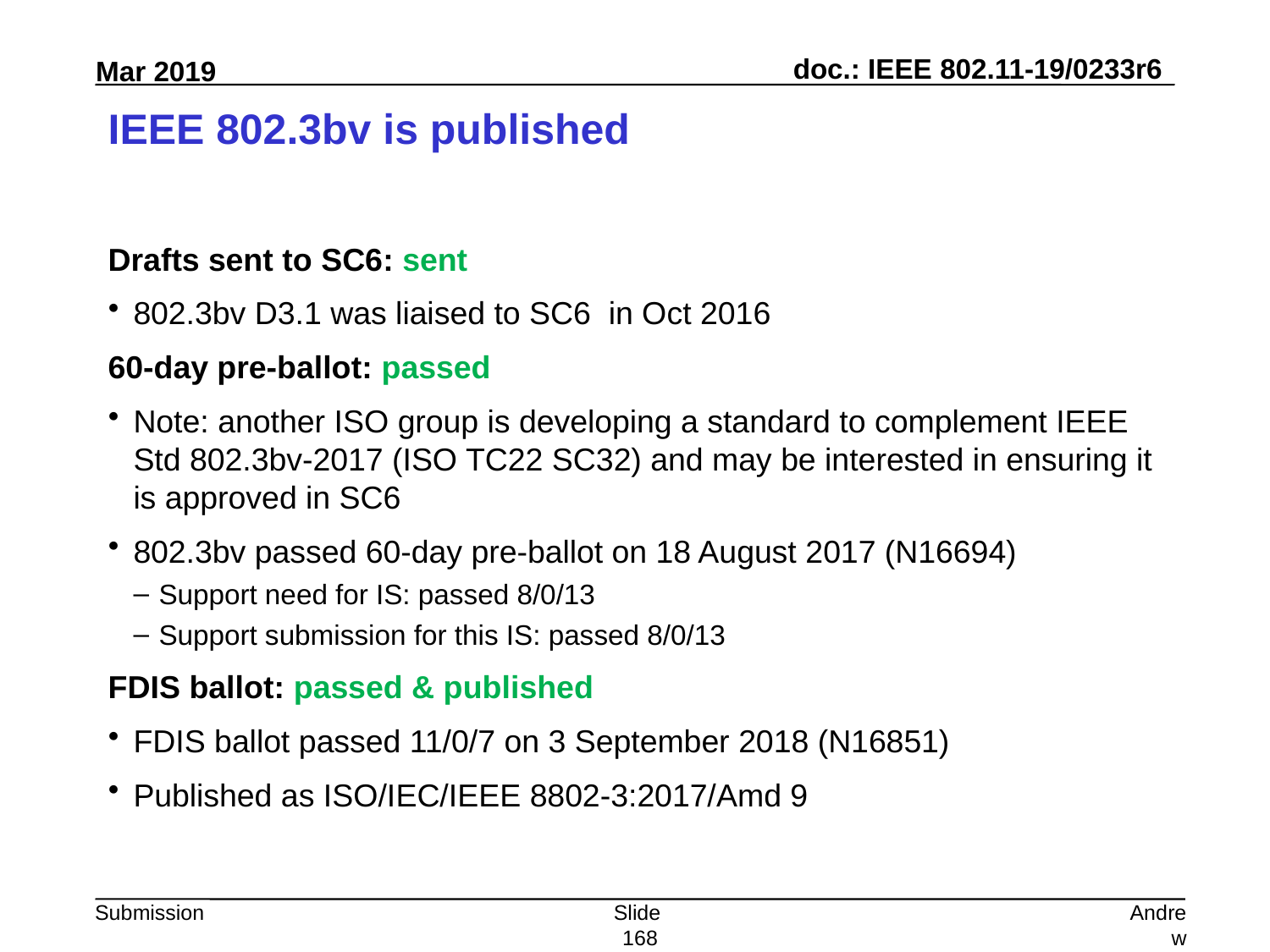

# IEEE 802.3bv is published
Drafts sent to SC6: sent
802.3bv D3.1 was liaised to SC6  in Oct 2016
60-day pre-ballot: passed
Note: another ISO group is developing a standard to complement IEEE Std 802.3bv-2017 (ISO TC22 SC32) and may be interested in ensuring it is approved in SC6
802.3bv passed 60-day pre-ballot on 18 August 2017 (N16694)
Support need for IS: passed 8/0/13
Support submission for this IS: passed 8/0/13
FDIS ballot: passed & published
FDIS ballot passed 11/0/7 on 3 September 2018 (N16851)
Published as ISO/IEC/IEEE 8802-3:2017/Amd 9

Slide 168
Andrew Myles, Cisco